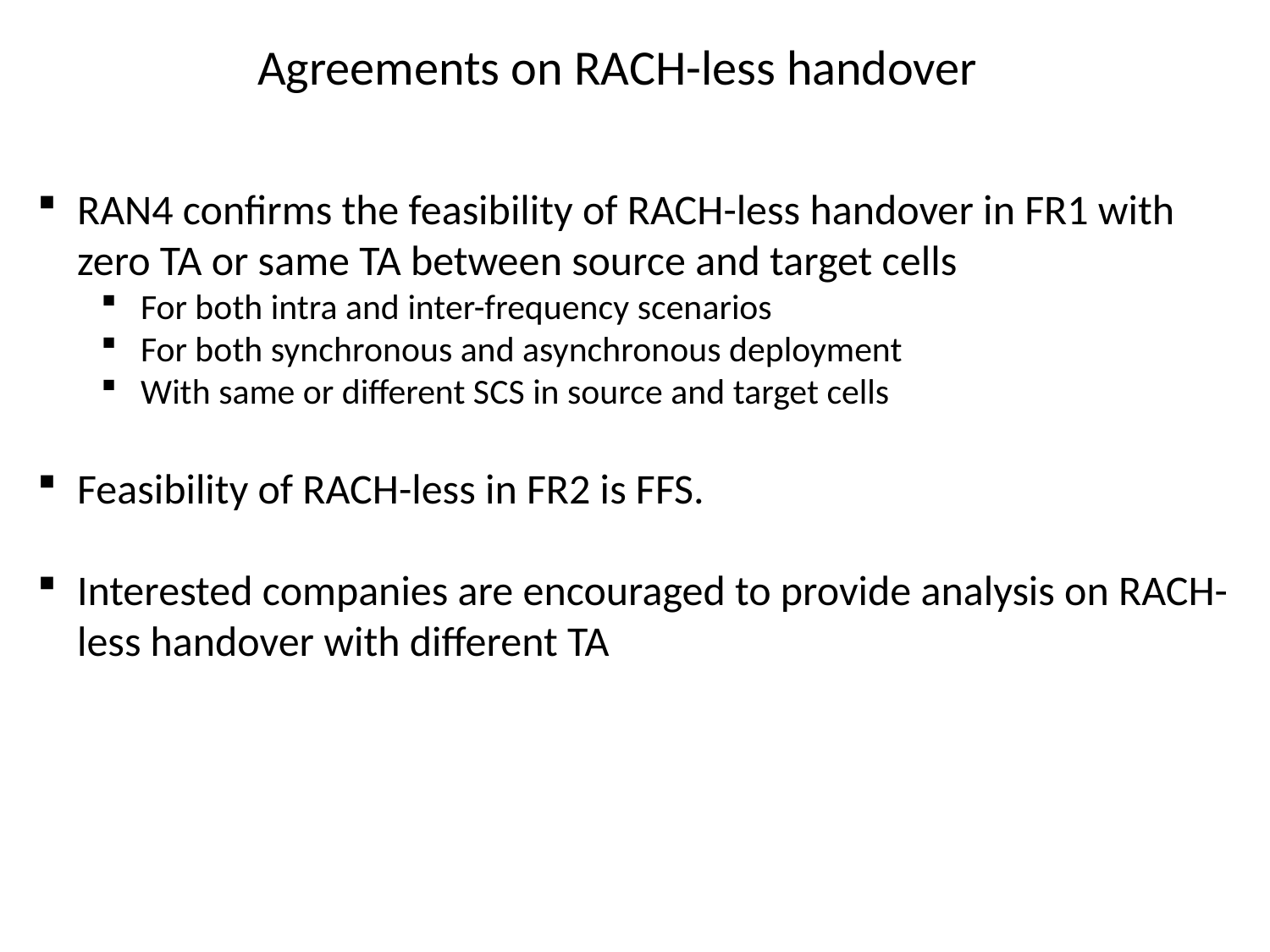

# Agreements on RACH-less handover
RAN4 confirms the feasibility of RACH-less handover in FR1 with zero TA or same TA between source and target cells
For both intra and inter-frequency scenarios
For both synchronous and asynchronous deployment
With same or different SCS in source and target cells

Feasibility of RACH-less in FR2 is FFS.

Interested companies are encouraged to provide analysis on RACH-less handover with different TA